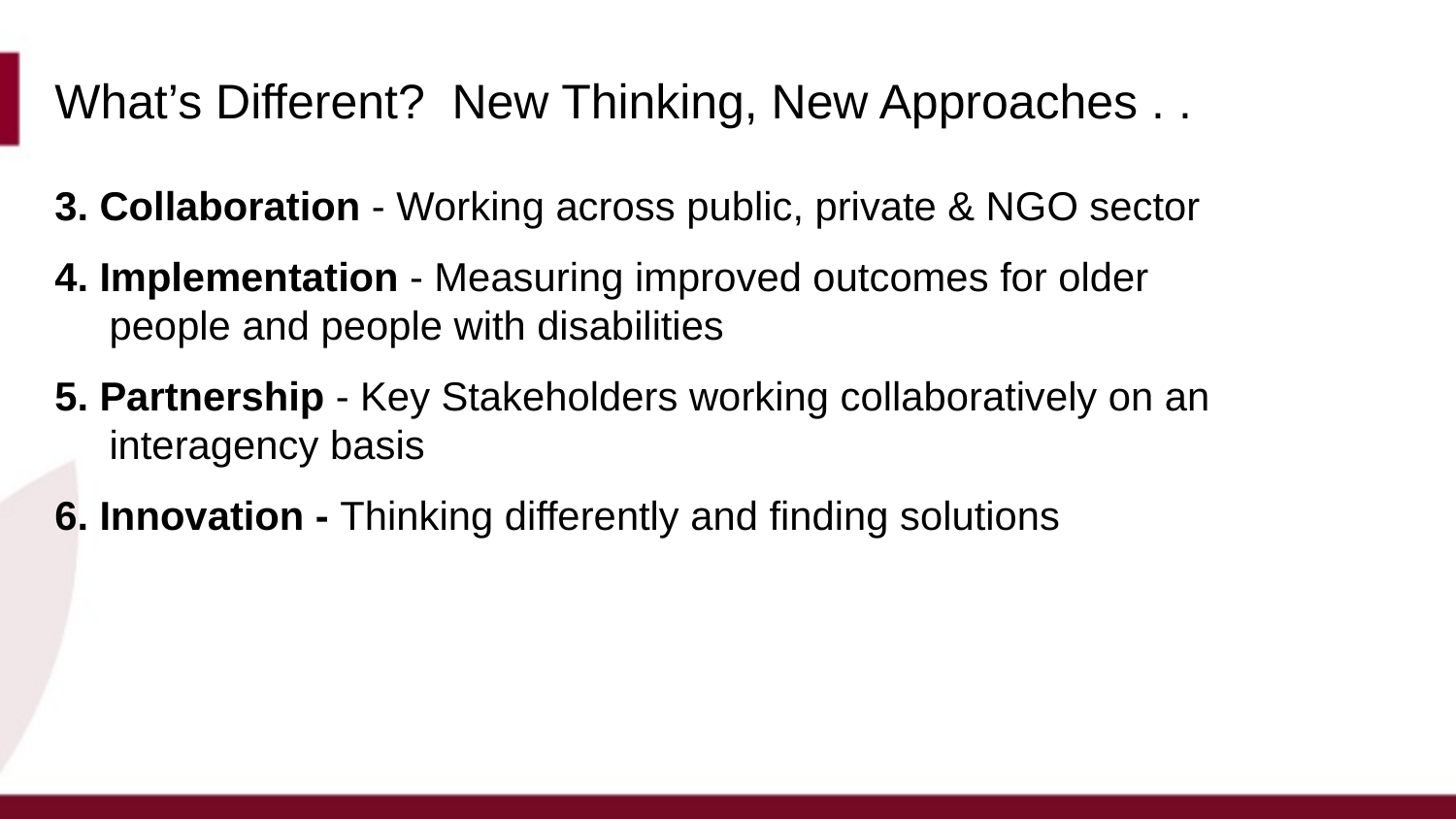

# What’s Different?  New Thinking, New Approaches . .
3. Collaboration - Working across public, private & NGO sector

4. Implementation - Measuring improved outcomes for older people and people with disabilities

5. Partnership - Key Stakeholders working collaboratively on an interagency basis

6. Innovation - Thinking differently and finding solutions